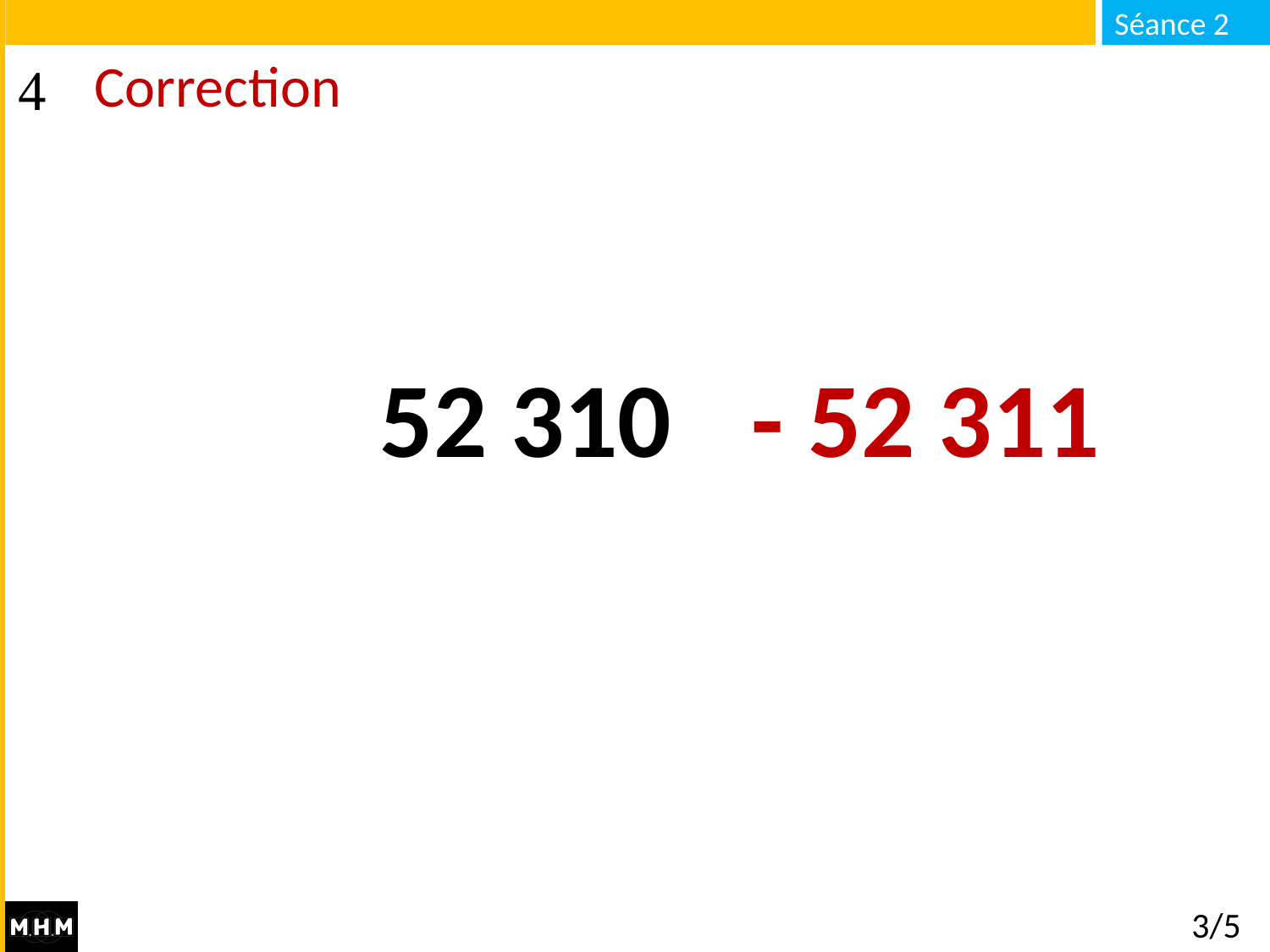

# Correction
- 52 311
52 310
3/5